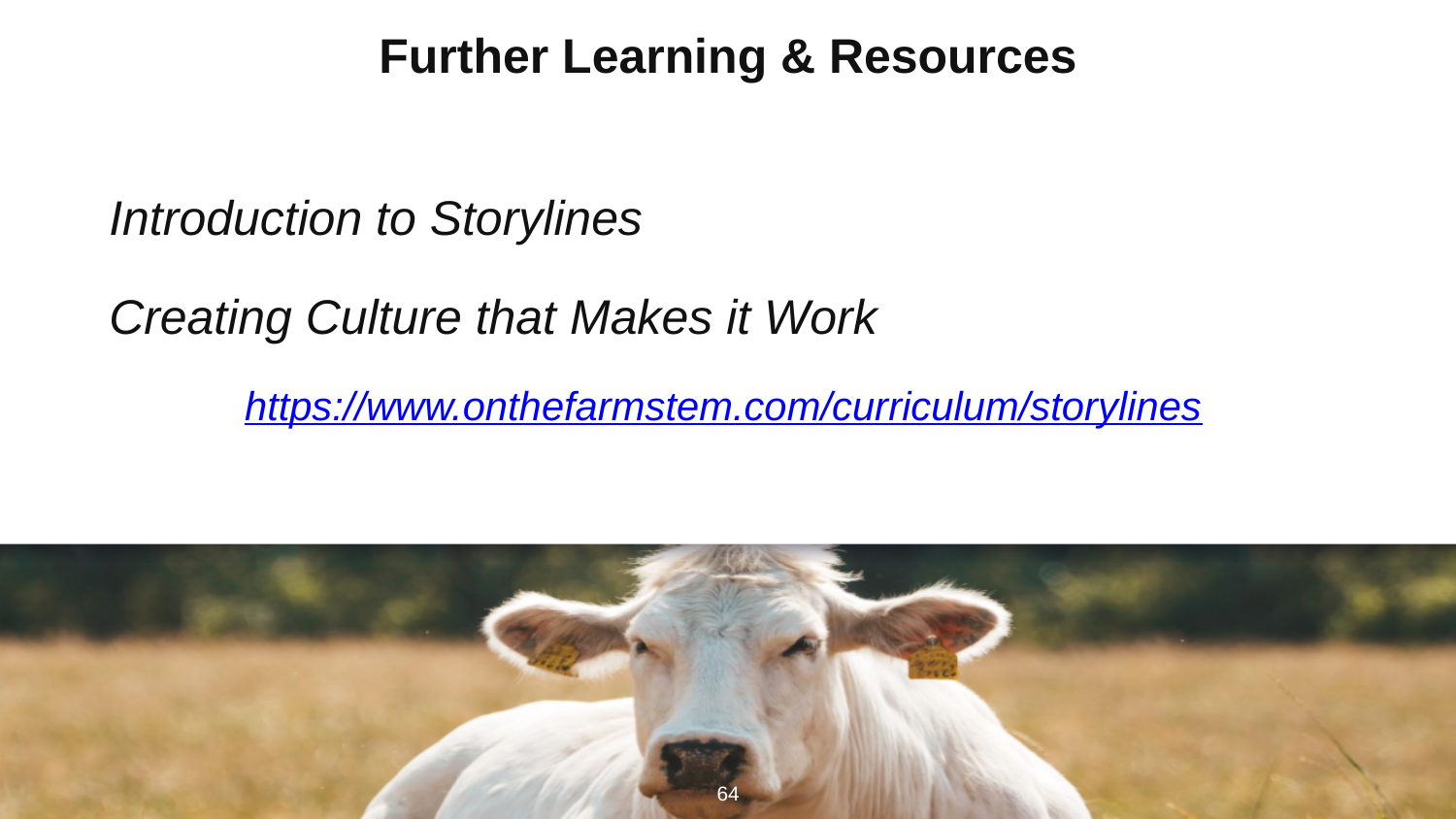

Further Learning & Resources
Introduction to Storylines
Creating Culture that Makes it Work
https://www.onthefarmstem.com/curriculum/storylines
64